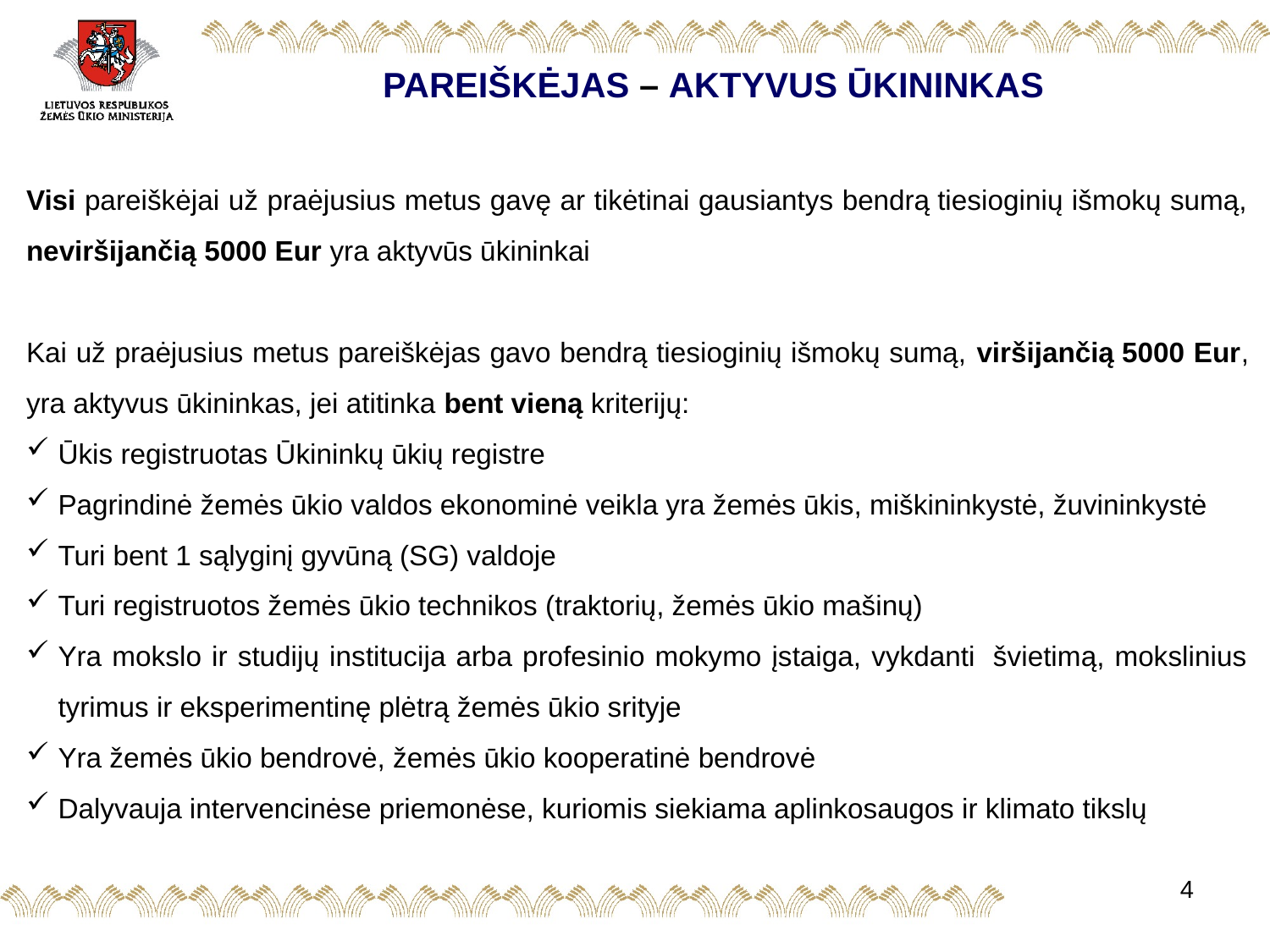

PAREIŠKĖJAS – AKTYVUS ŪKININKAS
Visi pareiškėjai už praėjusius metus gavę ar tikėtinai gausiantys bendrą tiesioginių išmokų sumą, neviršijančią 5000 Eur yra aktyvūs ūkininkai

Kai už praėjusius metus pareiškėjas gavo bendrą tiesioginių išmokų sumą, viršijančią 5000 Eur, yra aktyvus ūkininkas, jei atitinka bent vieną kriterijų:
Ūkis registruotas Ūkininkų ūkių registre
Pagrindinė žemės ūkio valdos ekonominė veikla yra žemės ūkis, miškininkystė, žuvininkystė
Turi bent 1 sąlyginį gyvūną (SG) valdoje
Turi registruotos žemės ūkio technikos (traktorių, žemės ūkio mašinų)
Yra mokslo ir studijų institucija arba profesinio mokymo įstaiga, vykdanti  švietimą, mokslinius tyrimus ir eksperimentinę plėtrą žemės ūkio srityje
Yra žemės ūkio bendrovė, žemės ūkio kooperatinė bendrovė
Dalyvauja intervencinėse priemonėse, kuriomis siekiama aplinkosaugos ir klimato tikslų

4